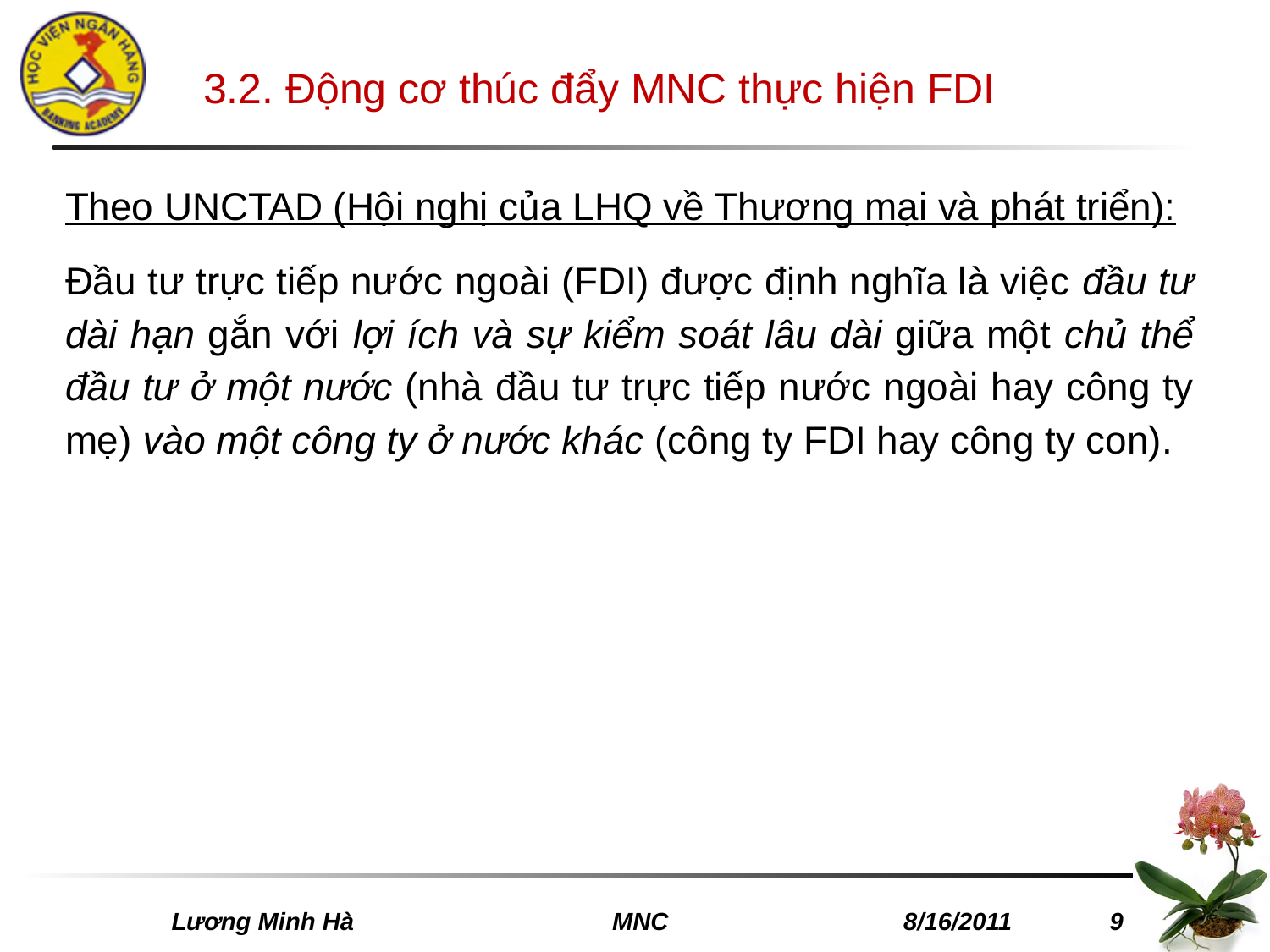

# 3.2. Động cơ thúc đẩy MNC thực hiện FDI
Theo UNCTAD (Hội nghị của LHQ về Thương mại và phát triển):
Đầu tư trực tiếp nước ngoài (FDI) được định nghĩa là việc đầu tư dài hạn gắn với lợi ích và sự kiểm soát lâu dài giữa một chủ thể đầu tư ở một nước (nhà đầu tư trực tiếp nước ngoài hay công ty mẹ) vào một công ty ở nước khác (công ty FDI hay công ty con).
 Lương Minh Hà